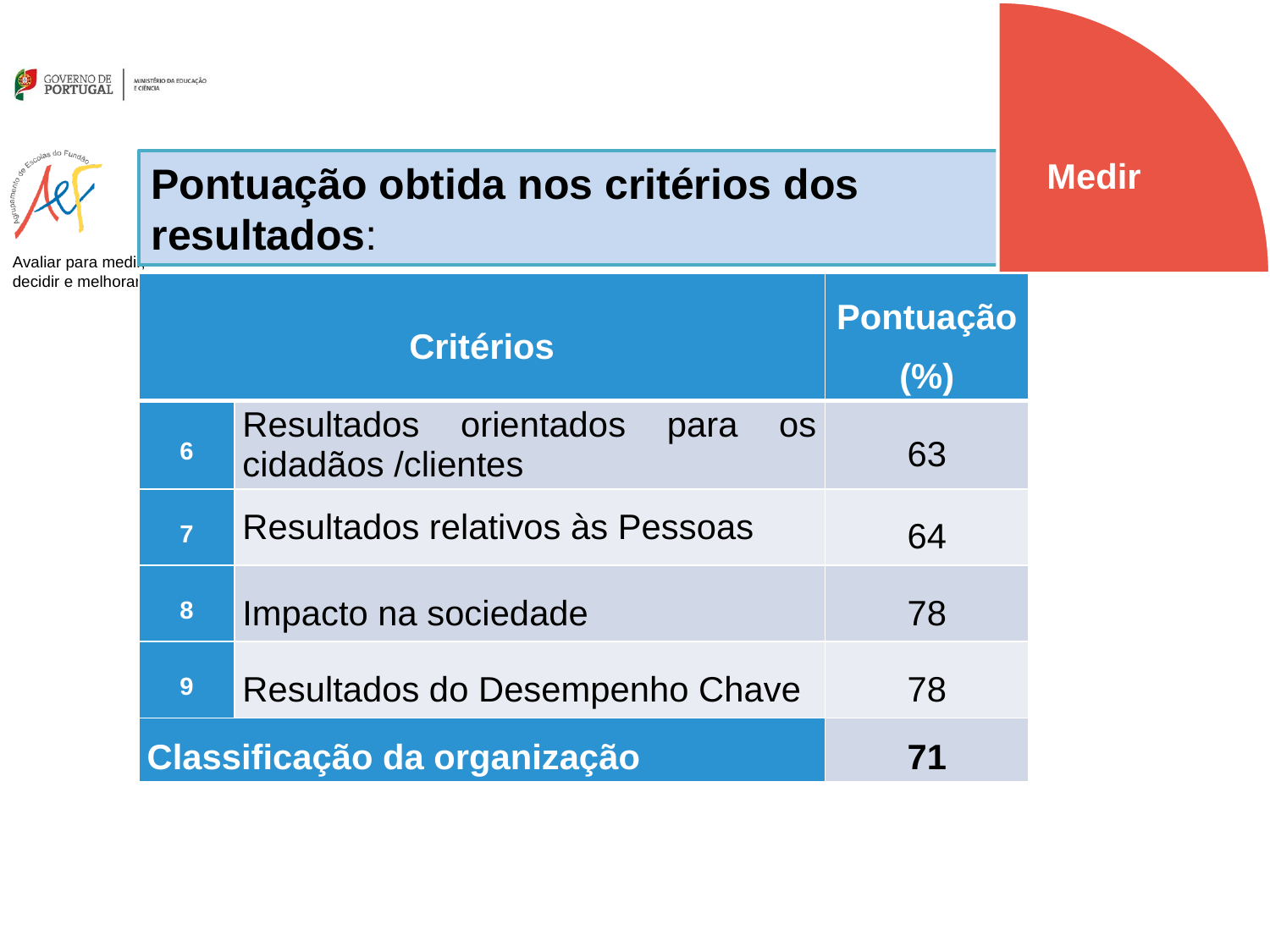

Medir
Pontuação obtida nos critérios dos resultados:
| Critérios |  | Pontuação (%) |
| --- | --- | --- |
| 6 | Resultados orientados para os cidadãos /clientes | 63 |
| 7 | Resultados relativos às Pessoas | 64 |
| 8 | Impacto na sociedade | 78 |
| 9 | Resultados do Desempenho Chave | 78 |
| Classificação da organização |  | 71 |